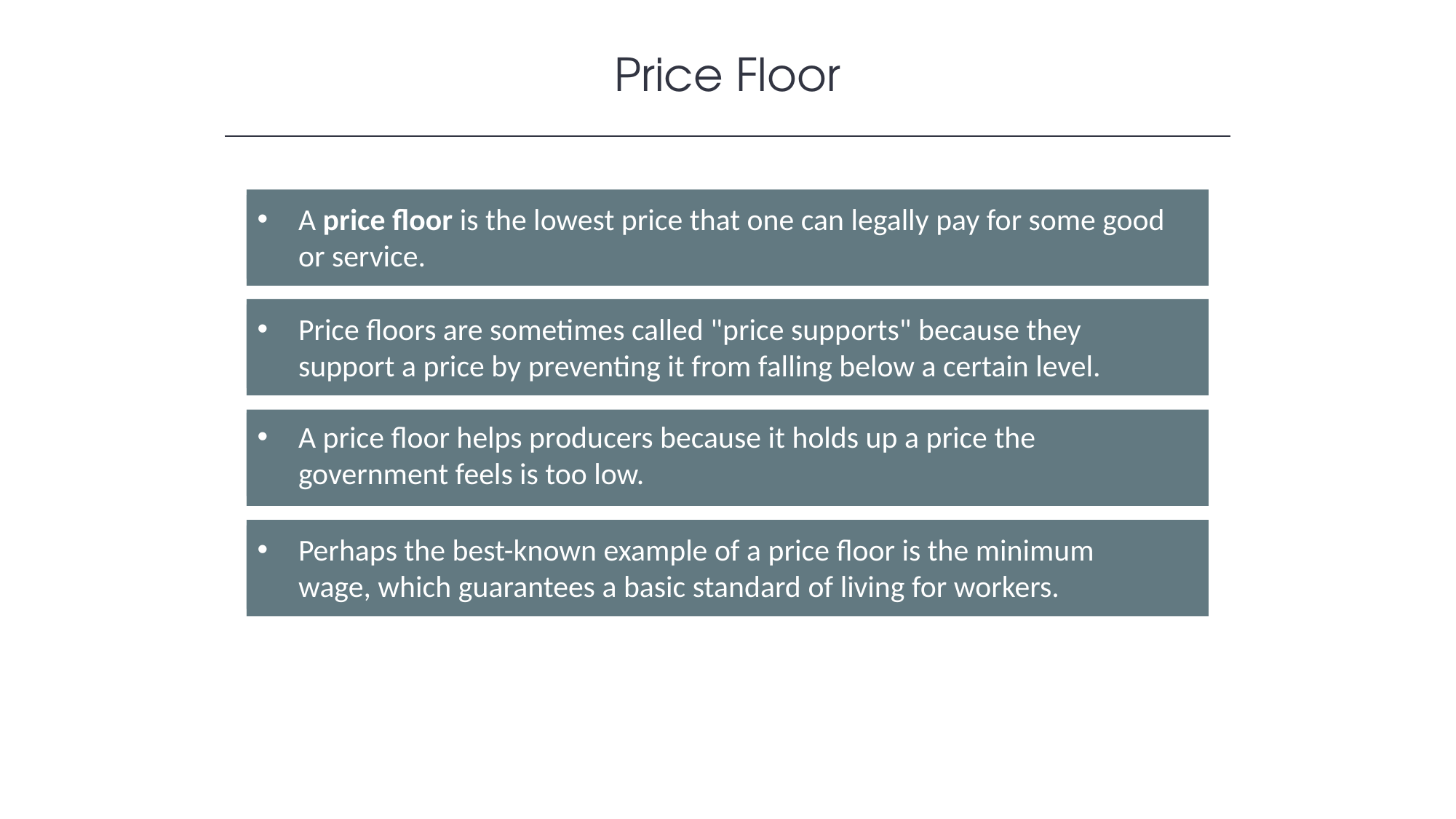

Price Floor

A price floor is the lowest price that one can legally pay for some good or service.

Price floors are sometimes called "price supports" because they support a price by preventing it from falling below a certain level.

A price floor helps producers because it holds up a price the government feels is too low.

Perhaps the best-known example of a price floor is the minimum wage, which guarantees a basic standard of living for workers.